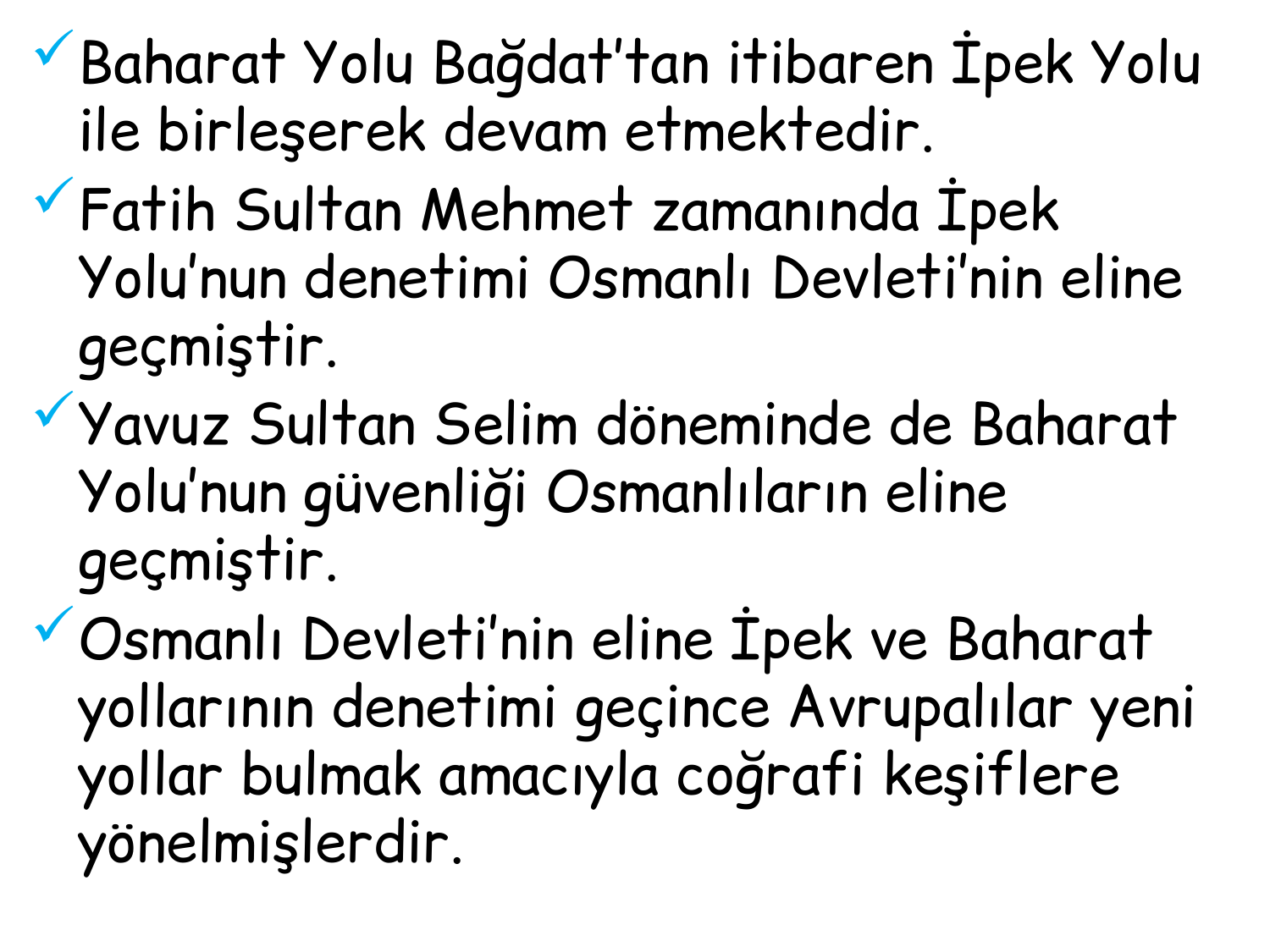

Baharat Yolu Bağdat’tan itibaren İpek Yolu ile birleşerek devam etmektedir.
Fatih Sultan Mehmet zamanında İpek Yolu’nun denetimi Osmanlı Devleti’nin eline geçmiştir.
Yavuz Sultan Selim döneminde de Baharat Yolu’nun güvenliği Osmanlıların eline geçmiştir.
Osmanlı Devleti’nin eline İpek ve Baharat yollarının denetimi geçince Avrupalılar yeni yollar bulmak amacıyla coğrafi keşiflere yönelmişlerdir.